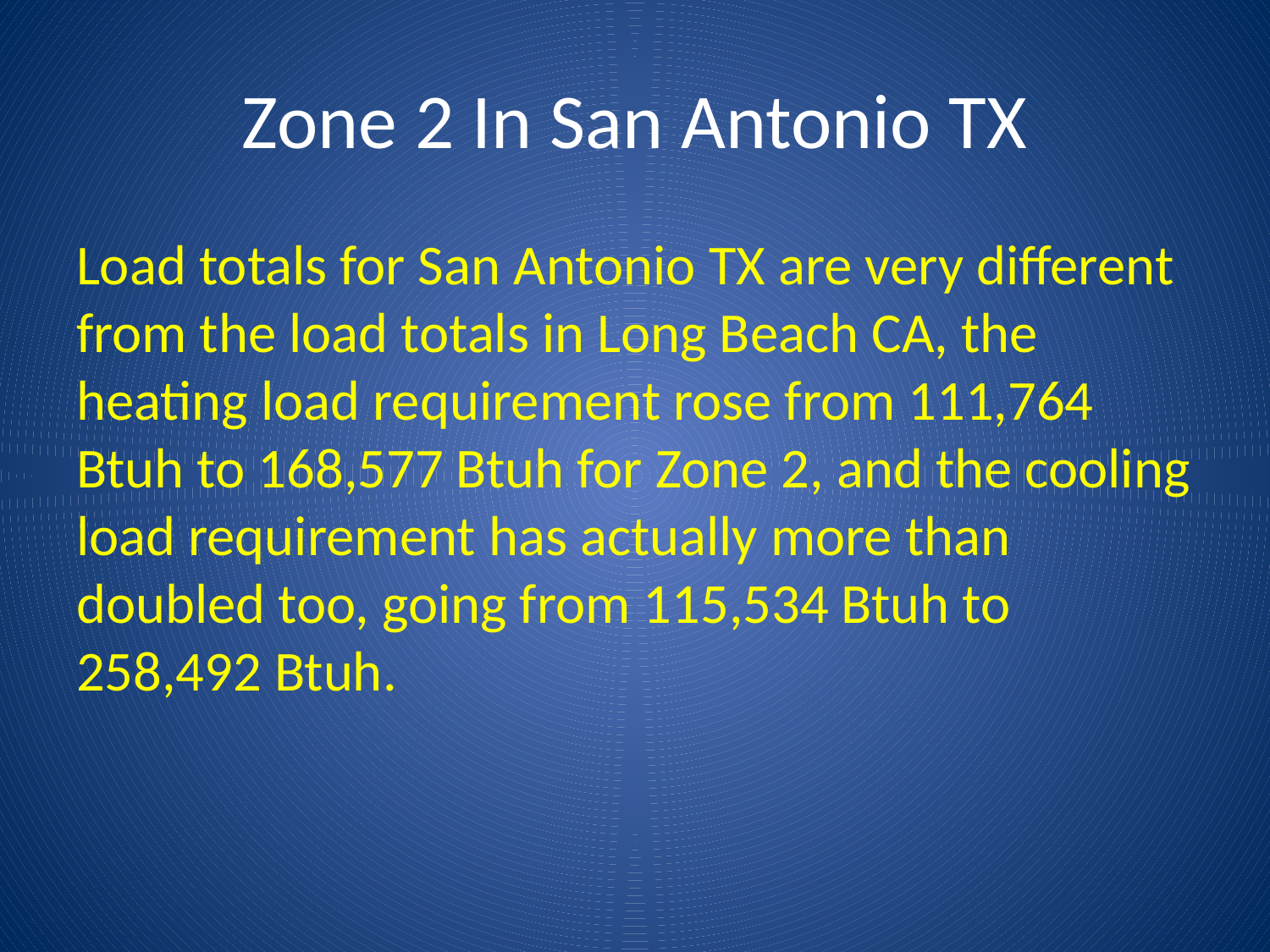

# Zone 2 In San Antonio TX
Load totals for San Antonio TX are very different from the load totals in Long Beach CA, the heating load requirement rose from 111,764 Btuh to 168,577 Btuh for Zone 2, and the cooling load requirement has actually more than doubled too, going from 115,534 Btuh to 258,492 Btuh.